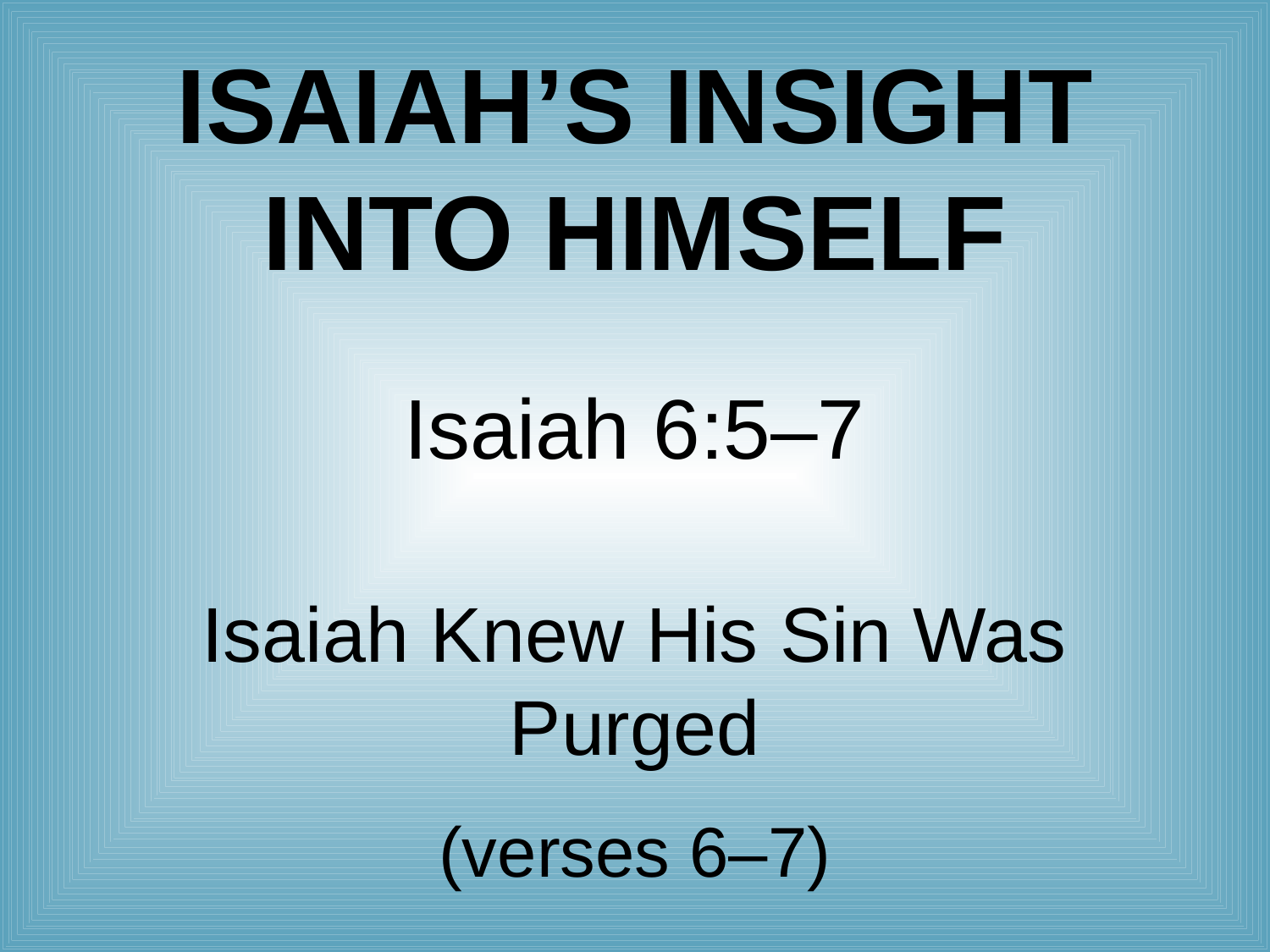

# Isaiah’s Insight Into Himself
Isaiah 6:5–7

Isaiah Knew His Sin Was Purged
(verses 6–7)